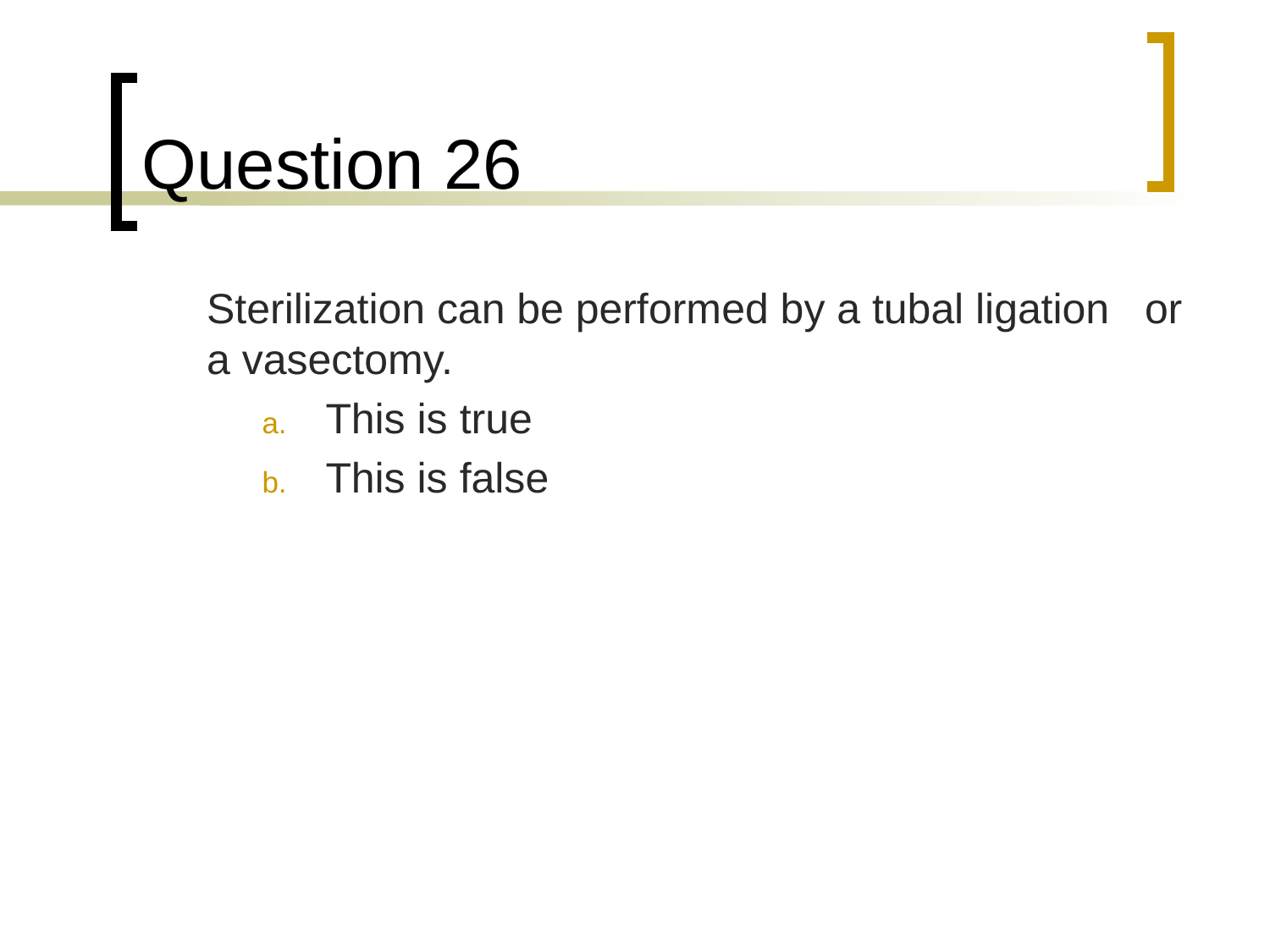

# Question 26
	Sterilization can be performed by a tubal ligation   or a vasectomy.
This is true
This is false